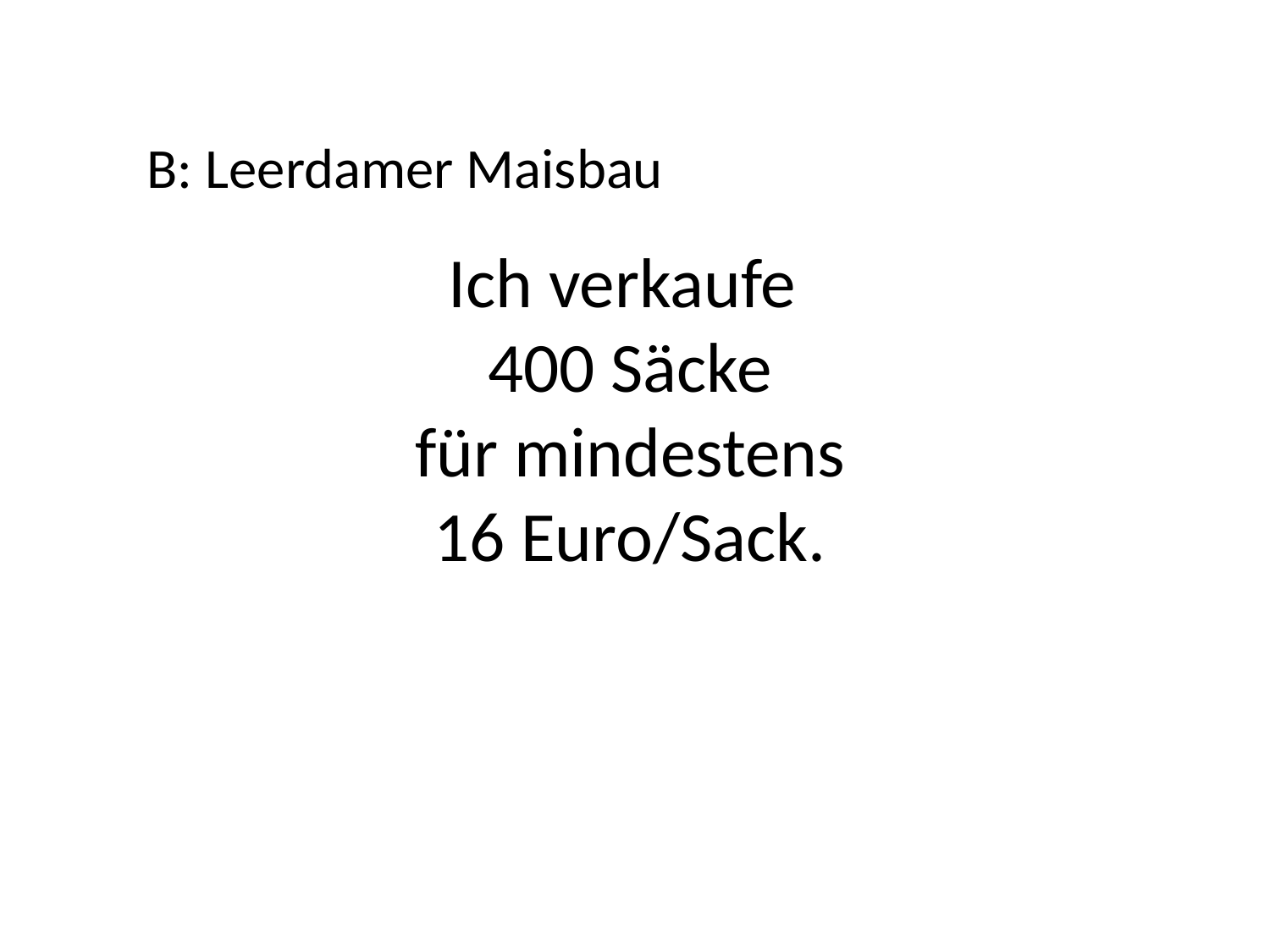

B: Leerdamer Maisbau

Ich verkaufe
400 Säcke
für mindestens
16 Euro/Sack.